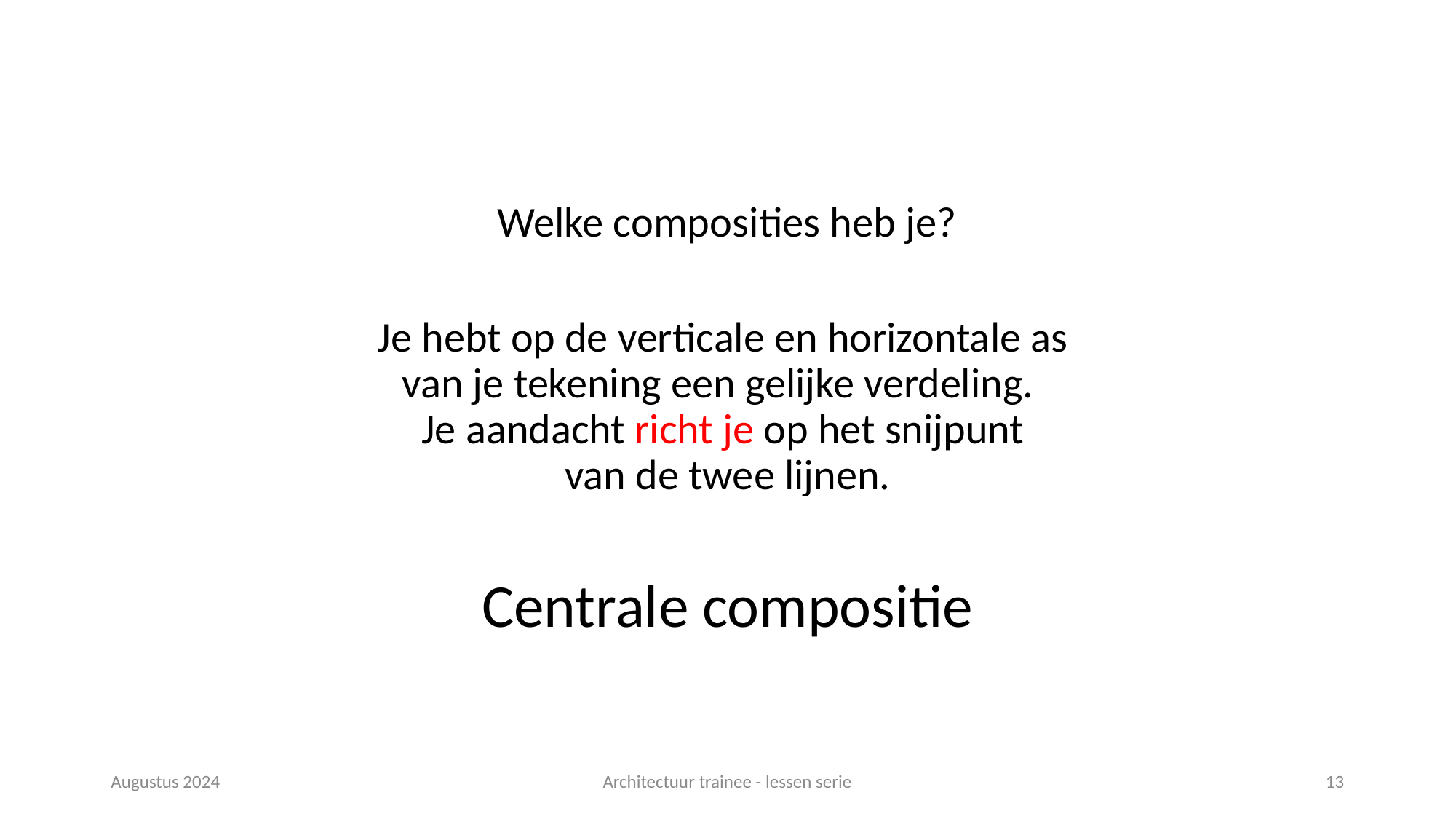

Je hebt op de verticale en horizontale as
van je tekening een gelijke verdeling.
Je aandacht richt je op het snijpunt
van de twee lijnen.

Centrale compositie

# Welke composities heb je?
Augustus 2024
Architectuur trainee - lessen serie
13